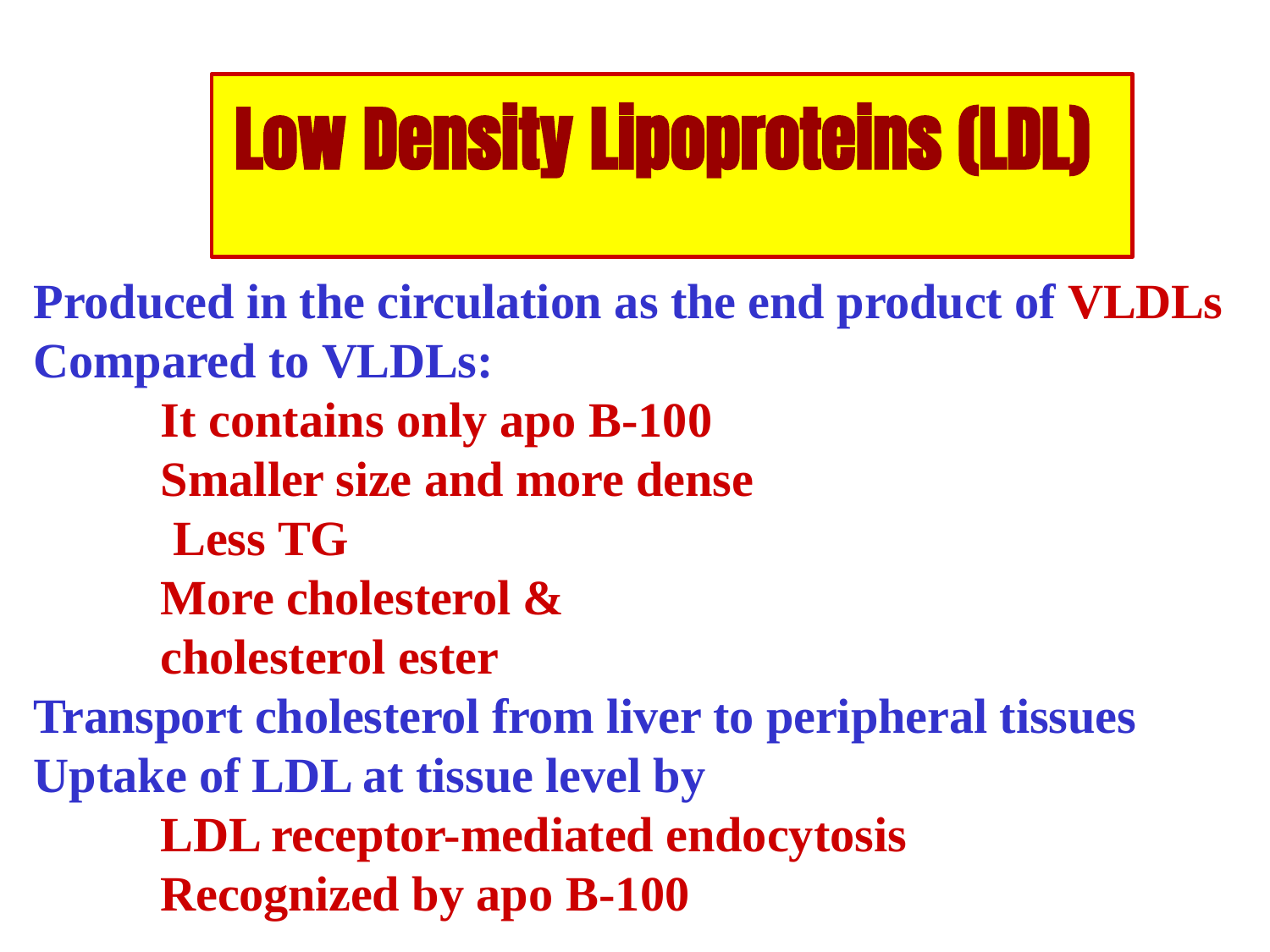

# Low Density Lipoproteins (LDL)
Produced in the circulation as the end product of VLDLs  Compared to VLDLs:
It contains only apo B-100  Smaller size and more dense  Less TG
More cholesterol & cholesterol ester
Transport cholesterol from liver to peripheral tissues  Uptake of LDL at tissue level by
LDL receptor-mediated endocytosis
Recognized by apo B-100